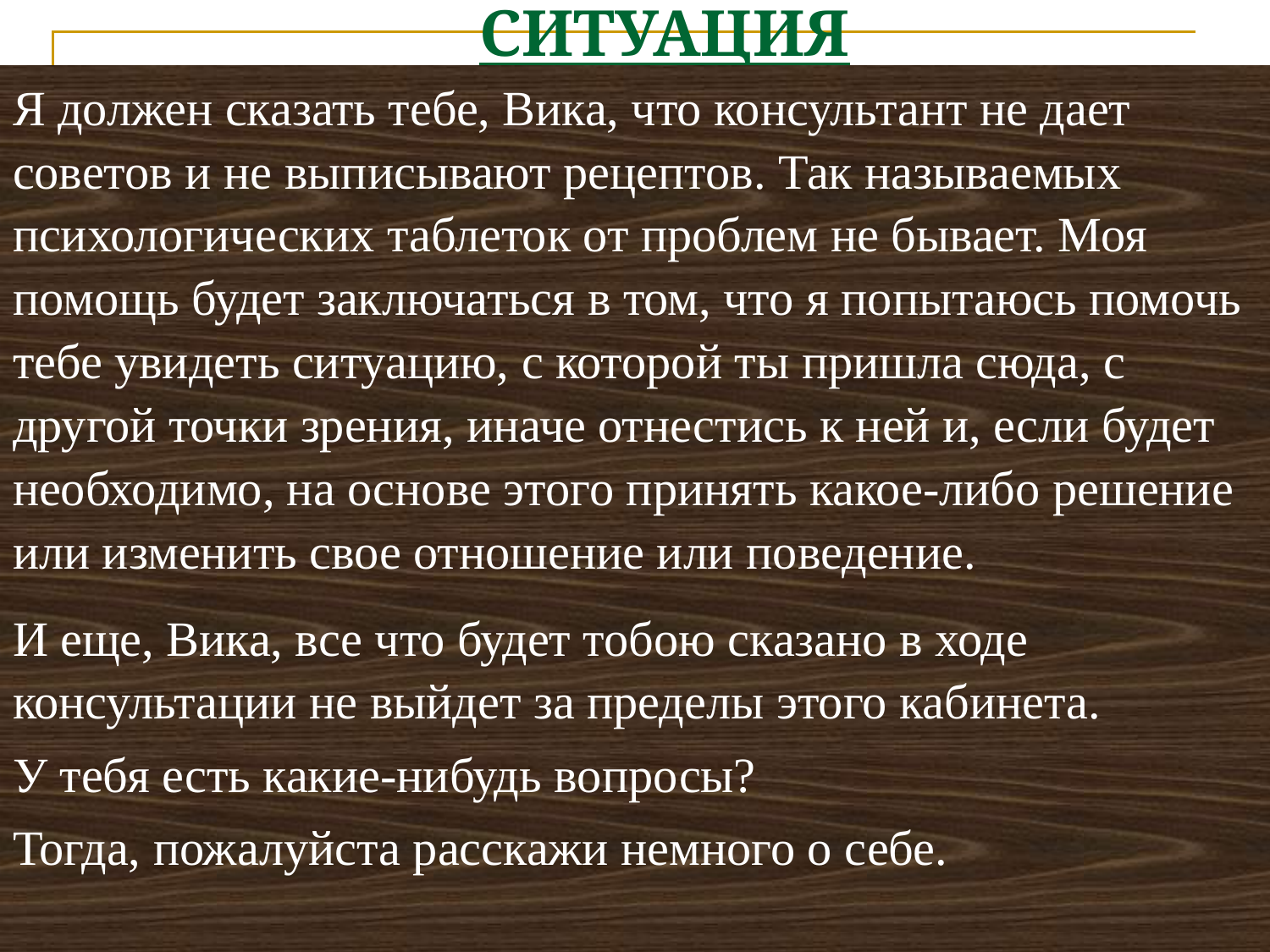

# СИТУАЦИЯ
Я должен сказать тебе, Вика, что консультант не дает советов и не выписывают рецептов. Так называемых психологических таблеток от проблем не бывает. Моя помощь будет заключаться в том, что я попытаюсь помочь тебе увидеть ситуацию, с которой ты пришла сюда, с другой точки зрения, иначе отнестись к ней и, если будет необходимо, на основе этого принять какое-либо решение или изменить свое отношение или поведение.
И еще, Вика, все что будет тобою сказано в ходе консультации не выйдет за пределы этого кабинета.
У тебя есть какие-нибудь вопросы?
Тогда, пожалуйста расскажи немного о себе.